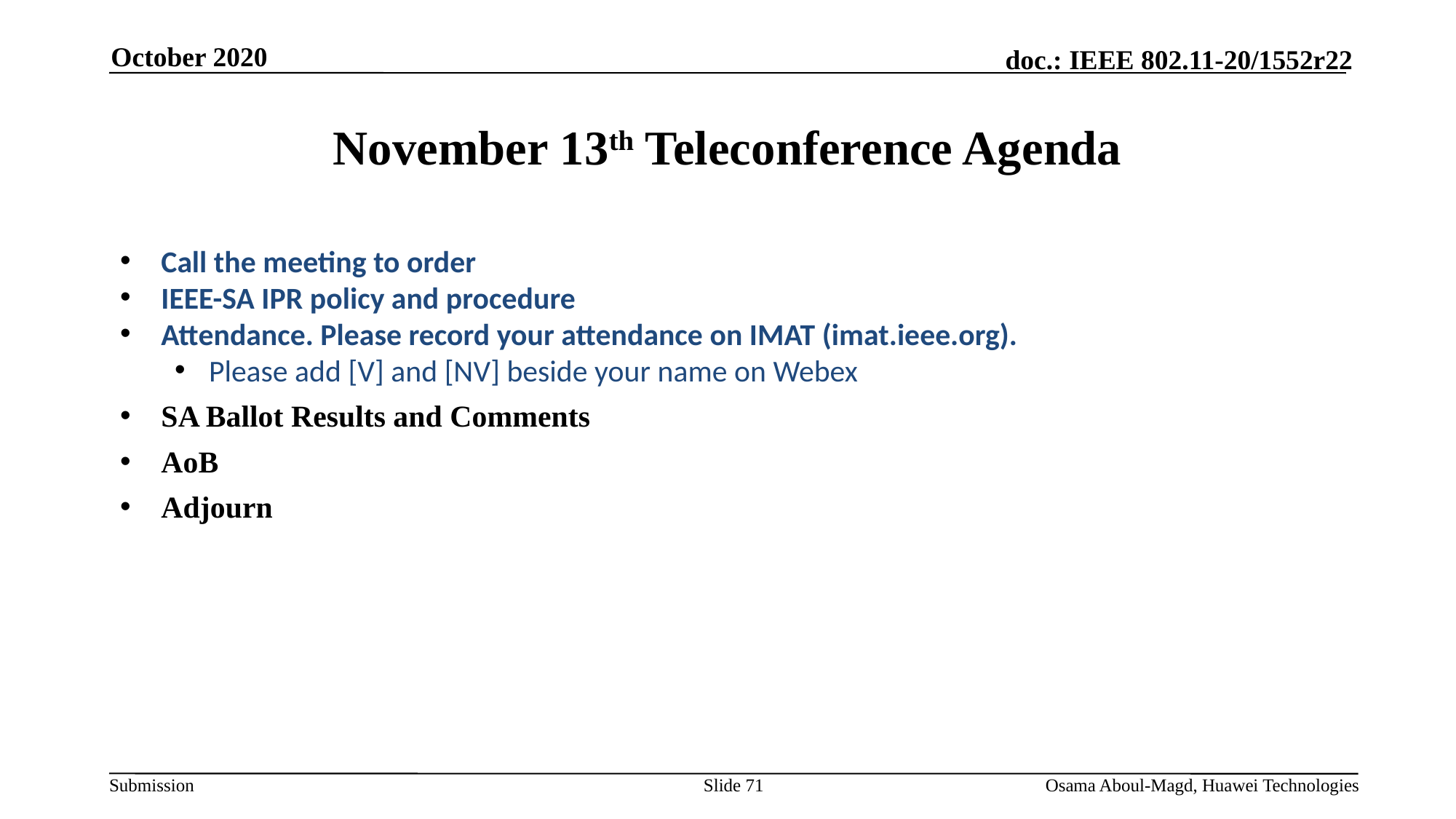

October 2020
# November 13th Teleconference Agenda
Call the meeting to order
IEEE-SA IPR policy and procedure
Attendance. Please record your attendance on IMAT (imat.ieee.org).
Please add [V] and [NV] beside your name on Webex
SA Ballot Results and Comments
AoB
Adjourn

Slide 71
Osama Aboul-Magd, Huawei Technologies